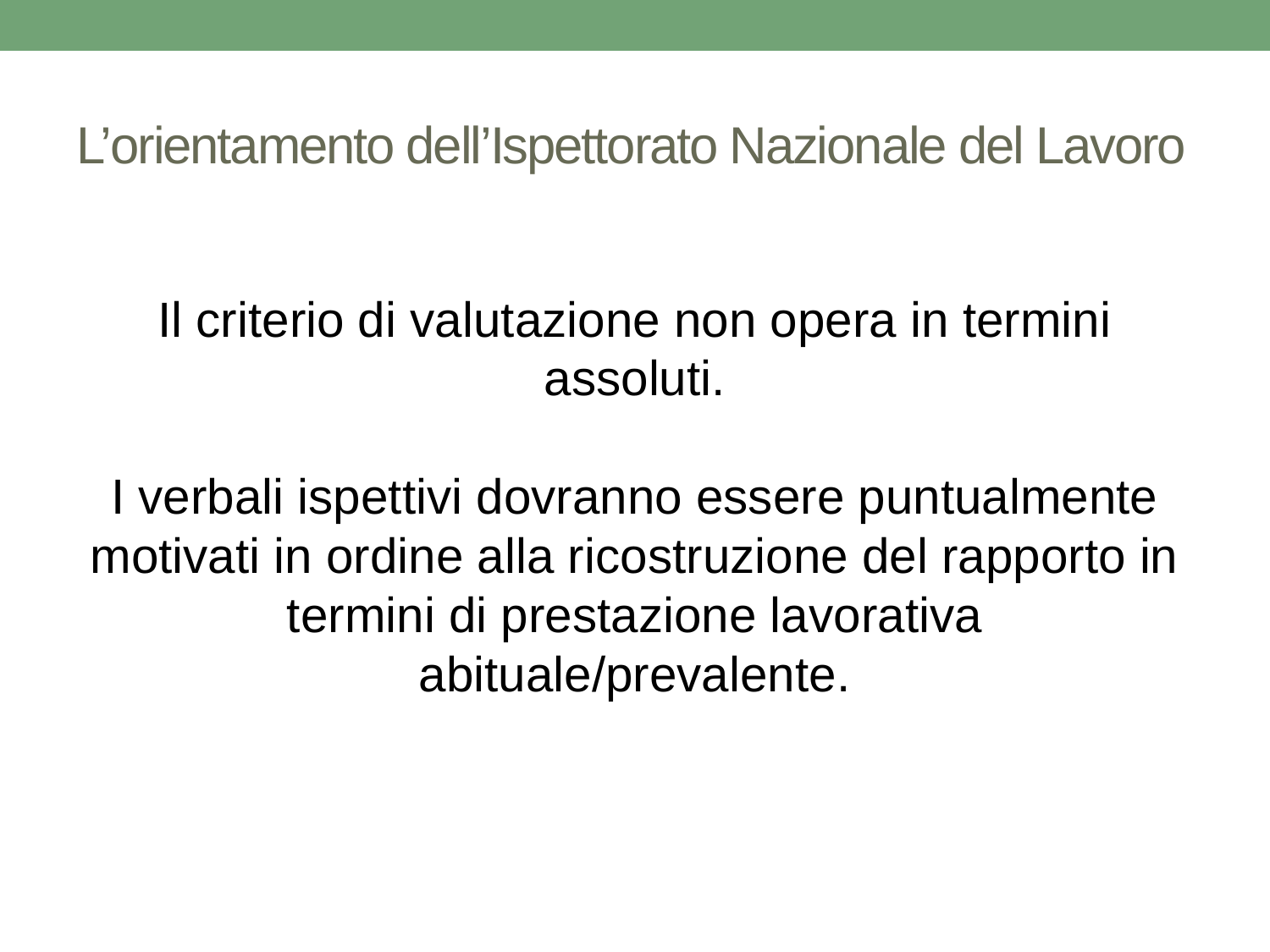

# L’orientamento dell’Ispettorato Nazionale del Lavoro

Il criterio di valutazione non opera in termini assoluti.

I verbali ispettivi dovranno essere puntualmente motivati in ordine alla ricostruzione del rapporto in termini di prestazione lavorativa abituale/prevalente.